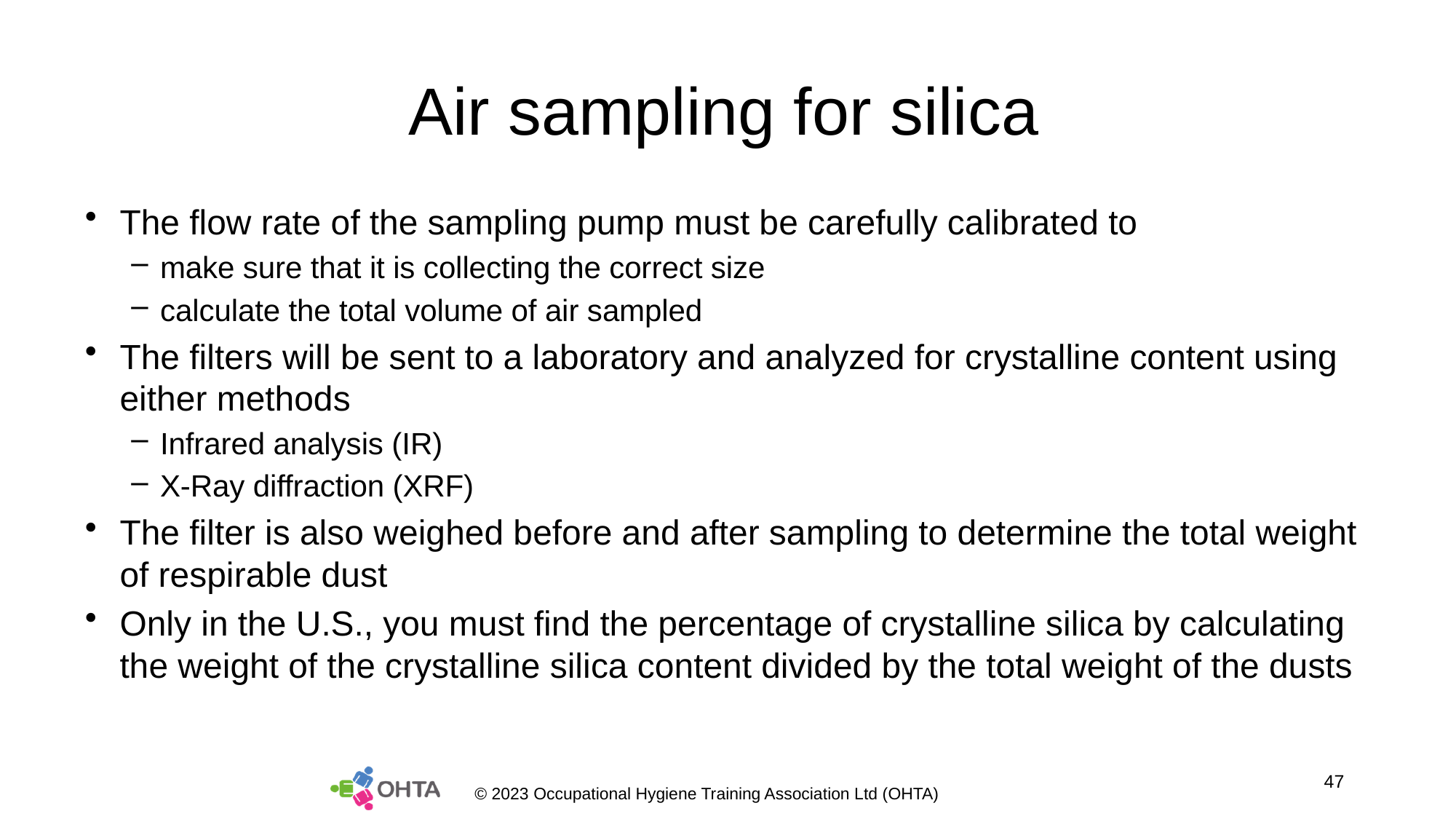

# Air sampling for silica
The flow rate of the sampling pump must be carefully calibrated to
make sure that it is collecting the correct size
calculate the total volume of air sampled
The filters will be sent to a laboratory and analyzed for crystalline content using either methods
Infrared analysis (IR)
X-Ray diffraction (XRF)
The filter is also weighed before and after sampling to determine the total weight of respirable dust
Only in the U.S., you must find the percentage of crystalline silica by calculating the weight of the crystalline silica content divided by the total weight of the dusts
47